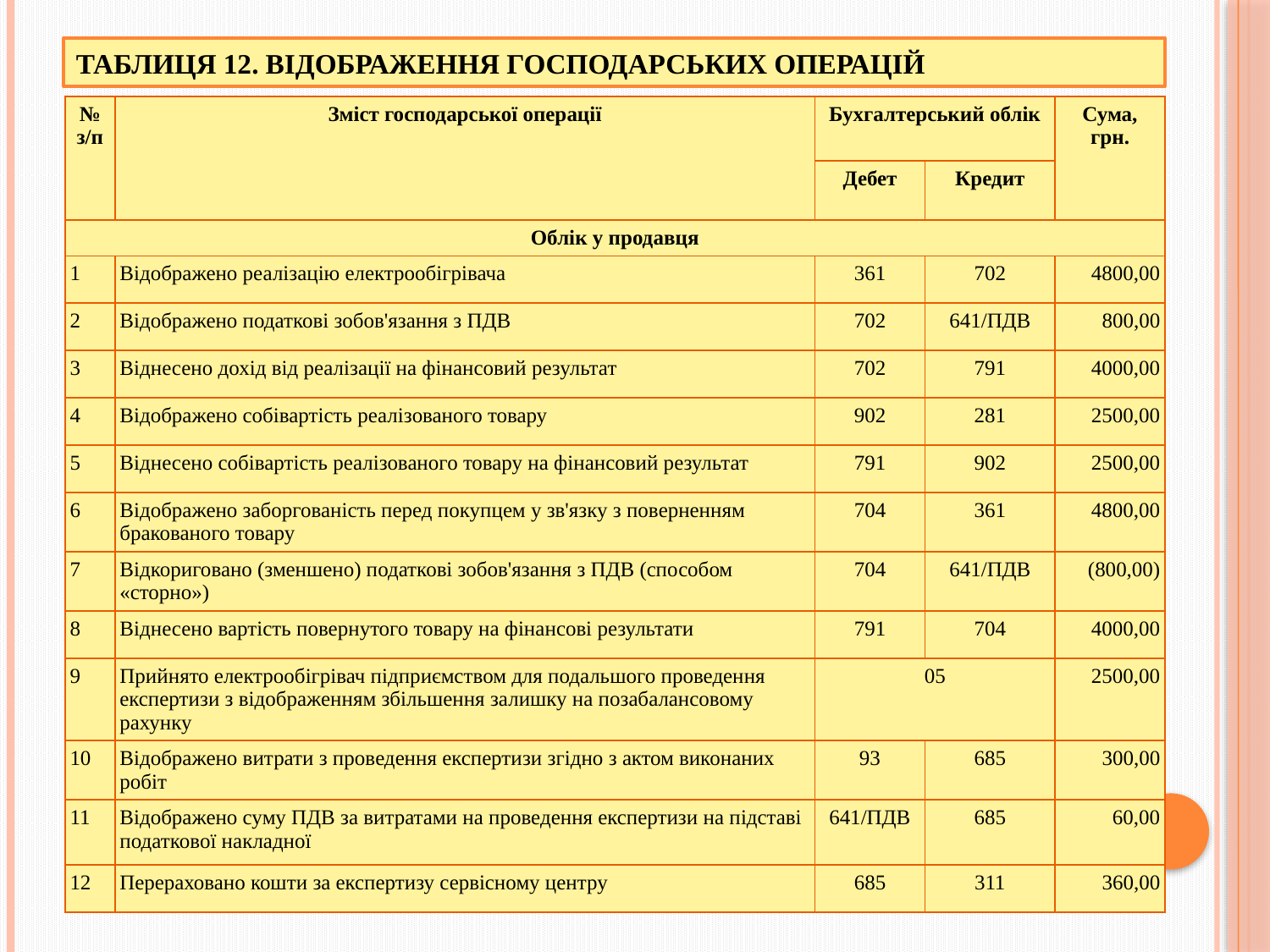

# Таблиця 12. Відображення господарських операцій
| № з/п | Зміст господарської операції | Бухгалтерський облік |  | Сума, грн. |
| --- | --- | --- | --- | --- |
|  |  | Дебет | Кредит |  |
| Облік у продавця |  |  |  |  |
| 1 | Відображено реалізацію електрообігрівача | 361 | 702 | 4800,00 |
| 2 | Відображено податкові зобов'язання з ПДВ | 702 | 641/ПДВ | 800,00 |
| 3 | Віднесено дохід від реалізації на фінансовий результат | 702 | 791 | 4000,00 |
| 4 | Відображено собівартість реалізованого товару | 902 | 281 | 2500,00 |
| 5 | Віднесено собівартість реалізованого товару на фінансовий результат | 791 | 902 | 2500,00 |
| 6 | Відображено заборгованість перед покупцем у зв'язку з поверненням бракованого товару | 704 | 361 | 4800,00 |
| 7 | Відкориговано (зменшено) податкові зобов'язання з ПДВ (способом «сторно») | 704 | 641/ПДВ | (800,00) |
| 8 | Віднесено вартість повернутого товару на фінансові результати | 791 | 704 | 4000,00 |
| 9 | Прийнято електрообігрівач підприємством для подальшого проведення експертизи з відображенням збільшення залишку на позабалансовому рахунку | 05 |  | 2500,00 |
| 10 | Відображено витрати з проведення експертизи згідно з актом виконаних робіт | 93 | 685 | 300,00 |
| 11 | Відображено суму ПДВ за витратами на проведення експертизи на підставі податкової накладної | 641/ПДВ | 685 | 60,00 |
| 12 | Перераховано кошти за експертизу сервісному центру | 685 | 311 | 360,00 |